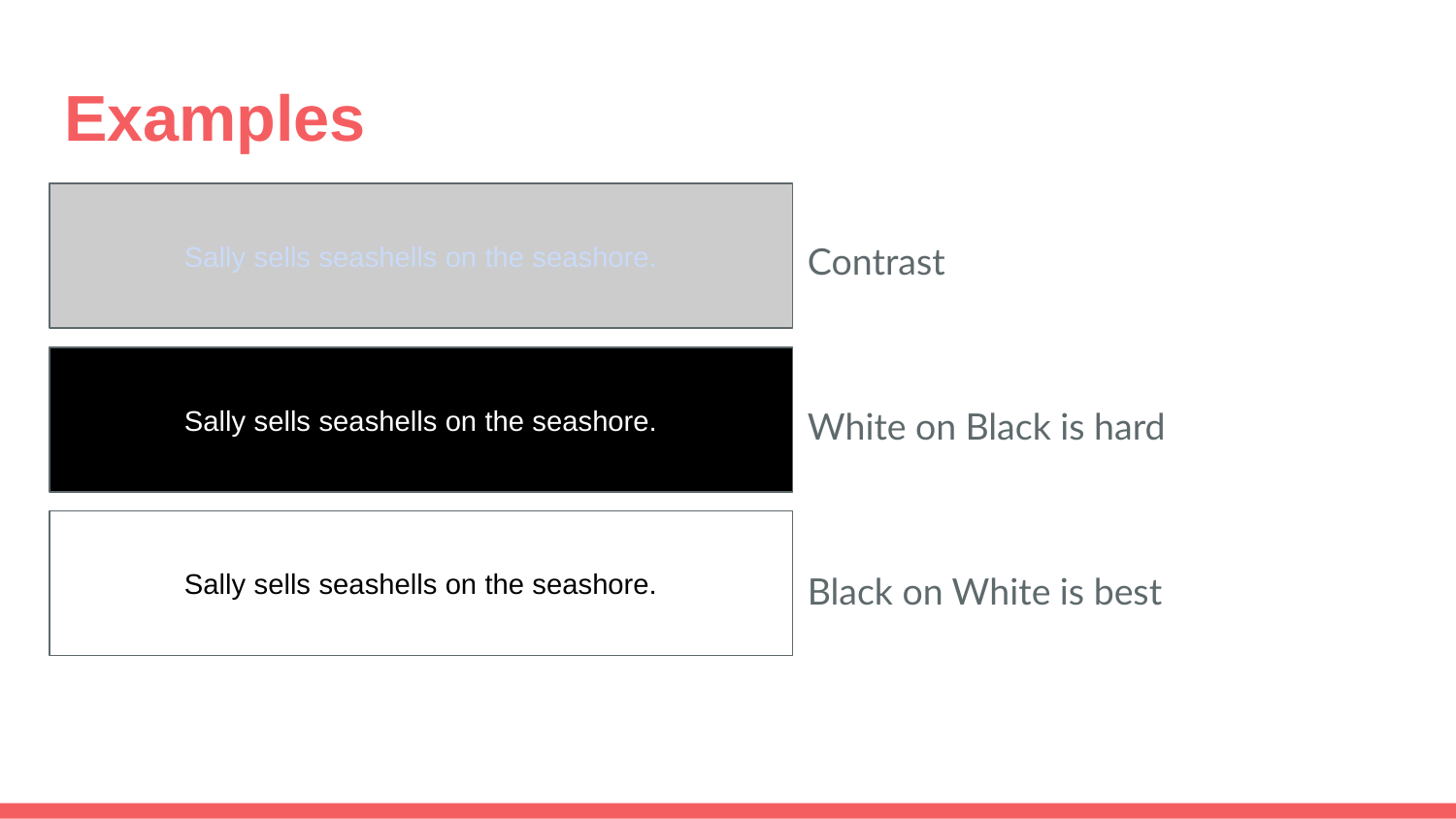

# Examples
Sally sells seashells on the seashore.
Sally sells seashells on the seashore.
Contrast

White on Black is hard

Black on White is best
Sally sells seashells on the seashore.
Sally sells seashells on the seashore.